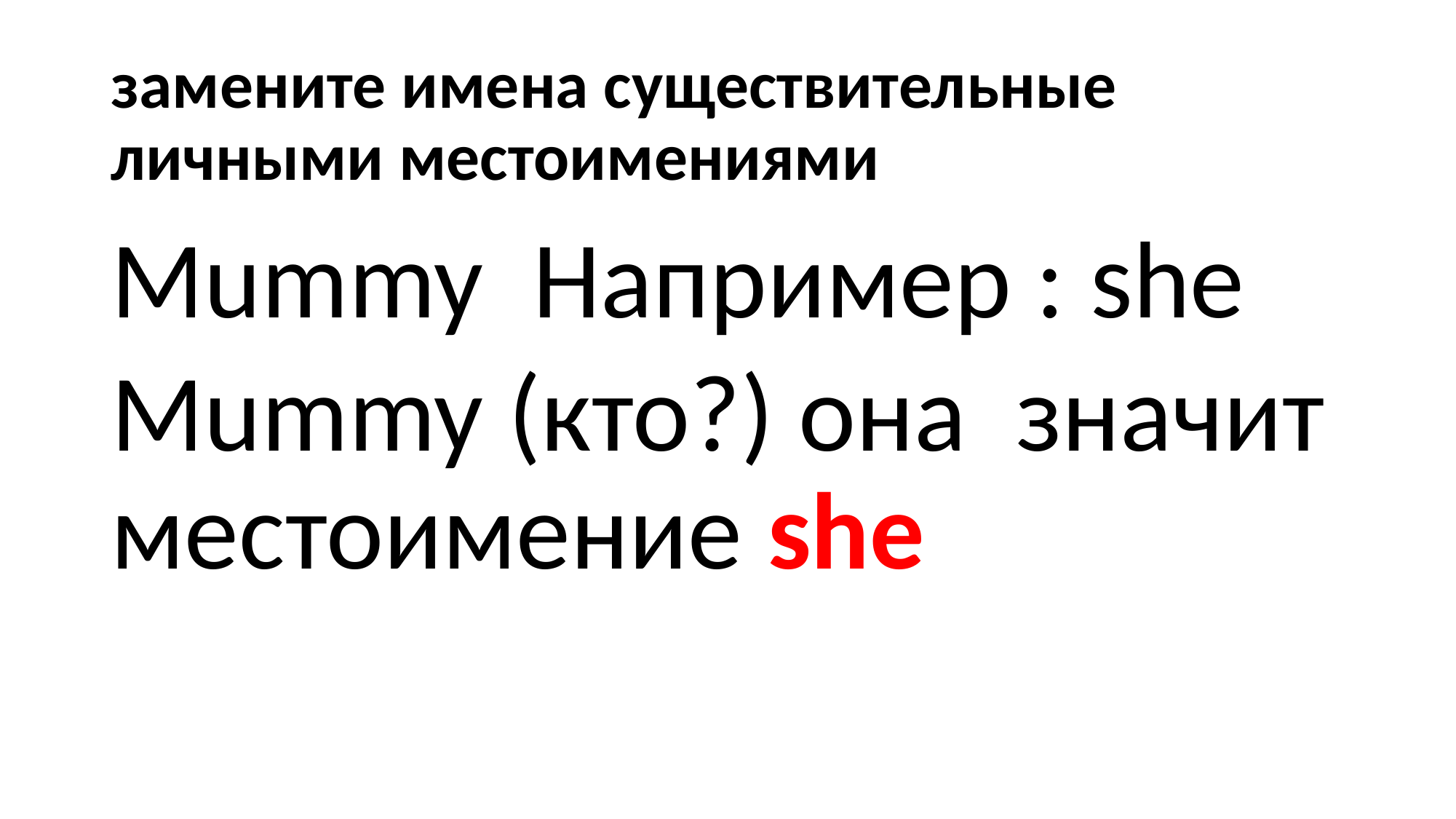

# замените имена существительные личными местоимениями
Mummy  Например : she
Mummy (кто?) она  значит местоимение she